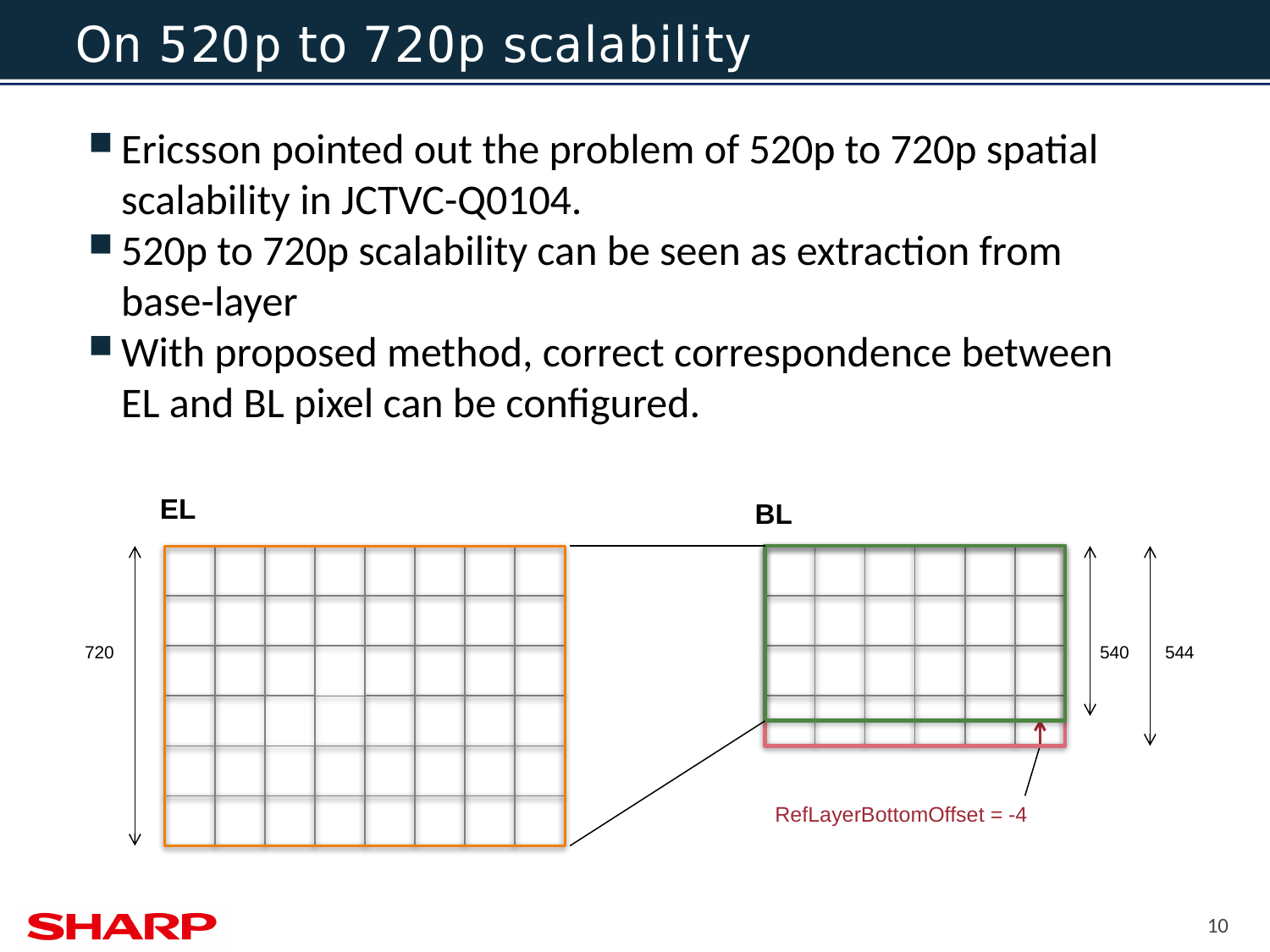

# On 520p to 720p scalability
Ericsson pointed out the problem of 520p to 720p spatial scalability in JCTVC-Q0104.
520p to 720p scalability can be seen as extraction from base-layer
With proposed method, correct correspondence between EL and BL pixel can be configured.
EL
BL

720
540
544

RefLayerBottomOffset = -4
10